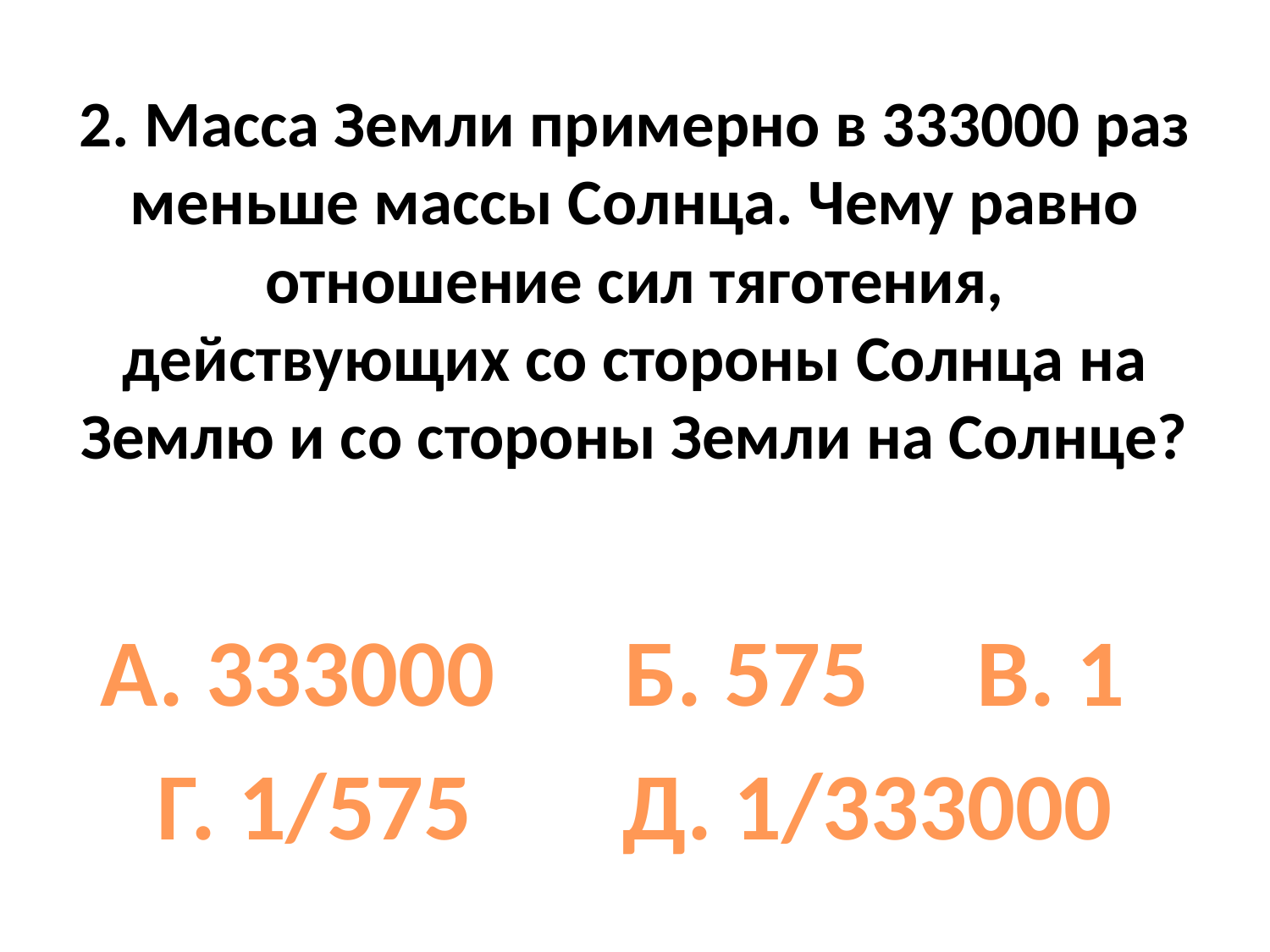

# 2. Масса Земли примерно в 333000 раз меньше массы Солнца. Чему равно отношение сил тяготения, действующих со стороны Солнца на Землю и со стороны Земли на Солнце?
А. 333000      Б. 575     В. 1
Г. 1/575       Д. 1/333000